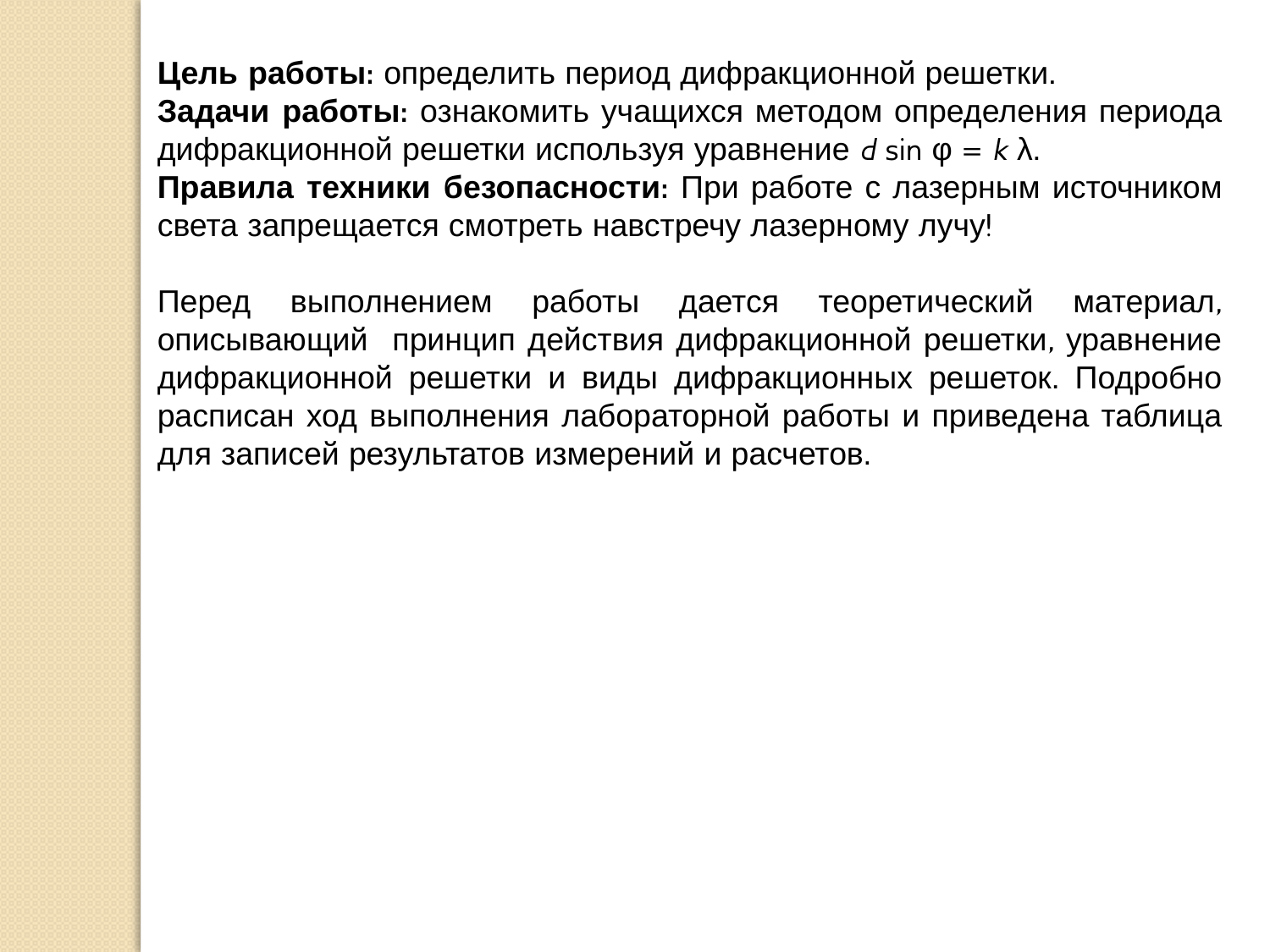

Цель работы: определить период дифракционной решетки.
Задачи работы: ознакомить учащихся методом определения периода дифракционной решетки используя уравнение d sin φ = k λ.
Правила техники безопасности: При работе с лазерным источником света запрещается смотреть навстречу лазерному лучу!

Перед выполнением работы дается теоретический материал, описывающий  принцип действия дифракционной решетки, уравнение дифракционной решетки и виды дифракционных решеток. Подробно расписан ход выполнения лабораторной работы и приведена таблица для записей результатов измерений и расчетов.